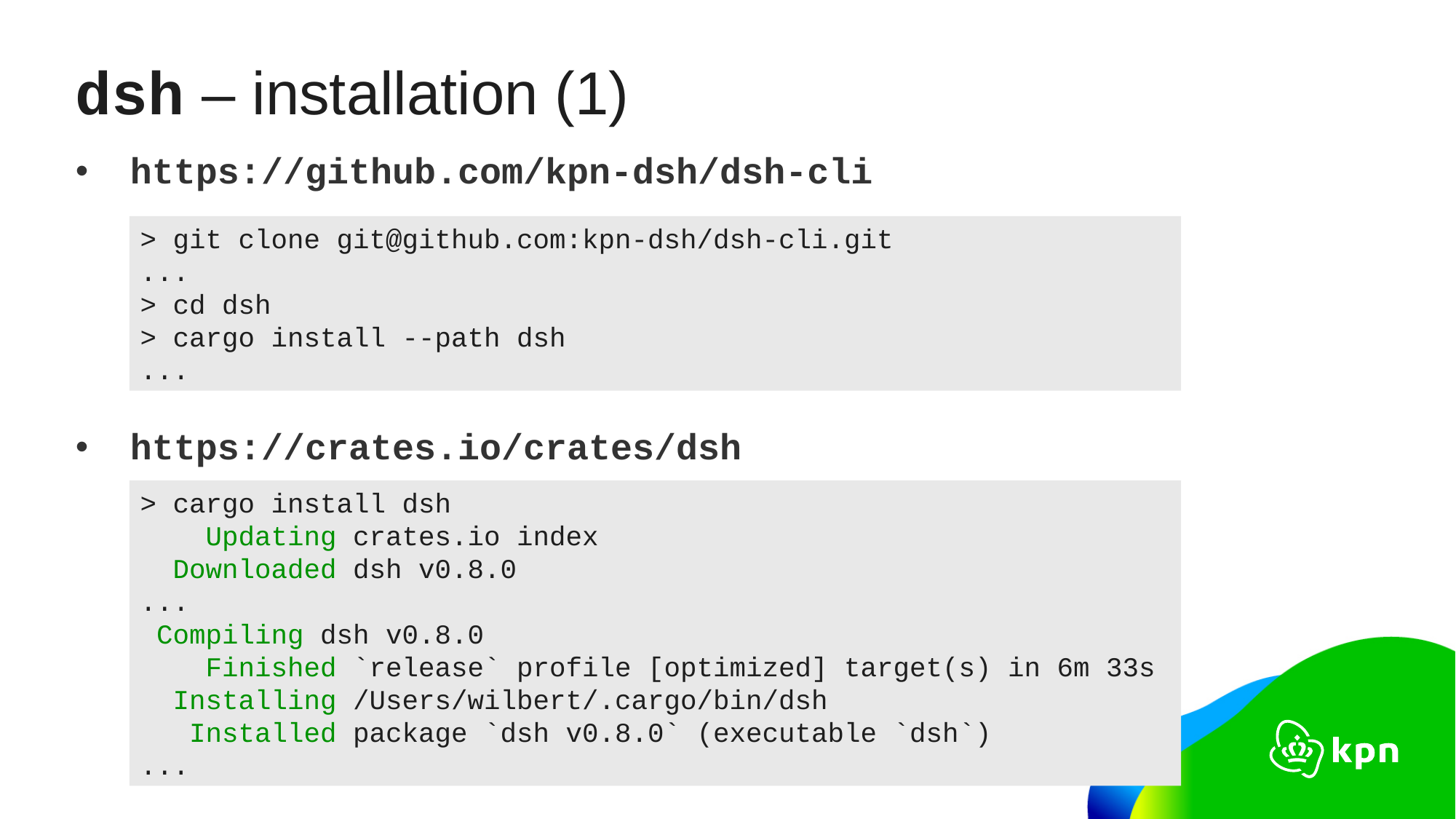

# dsh – installation (1)
https://github.com/kpn-dsh/dsh-cli

https://crates.io/crates/dsh
> git clone git@github.com:kpn-dsh/dsh-cli.git
...
> cd dsh
> cargo install --path dsh
...
> cargo install dsh
    Updating crates.io index
  Downloaded dsh v0.8.0
...
 Compiling dsh v0.8.0
    Finished `release` profile [optimized] target(s) in 6m 33s
  Installing /Users/wilbert/.cargo/bin/dsh
   Installed package `dsh v0.8.0` (executable `dsh`)
...